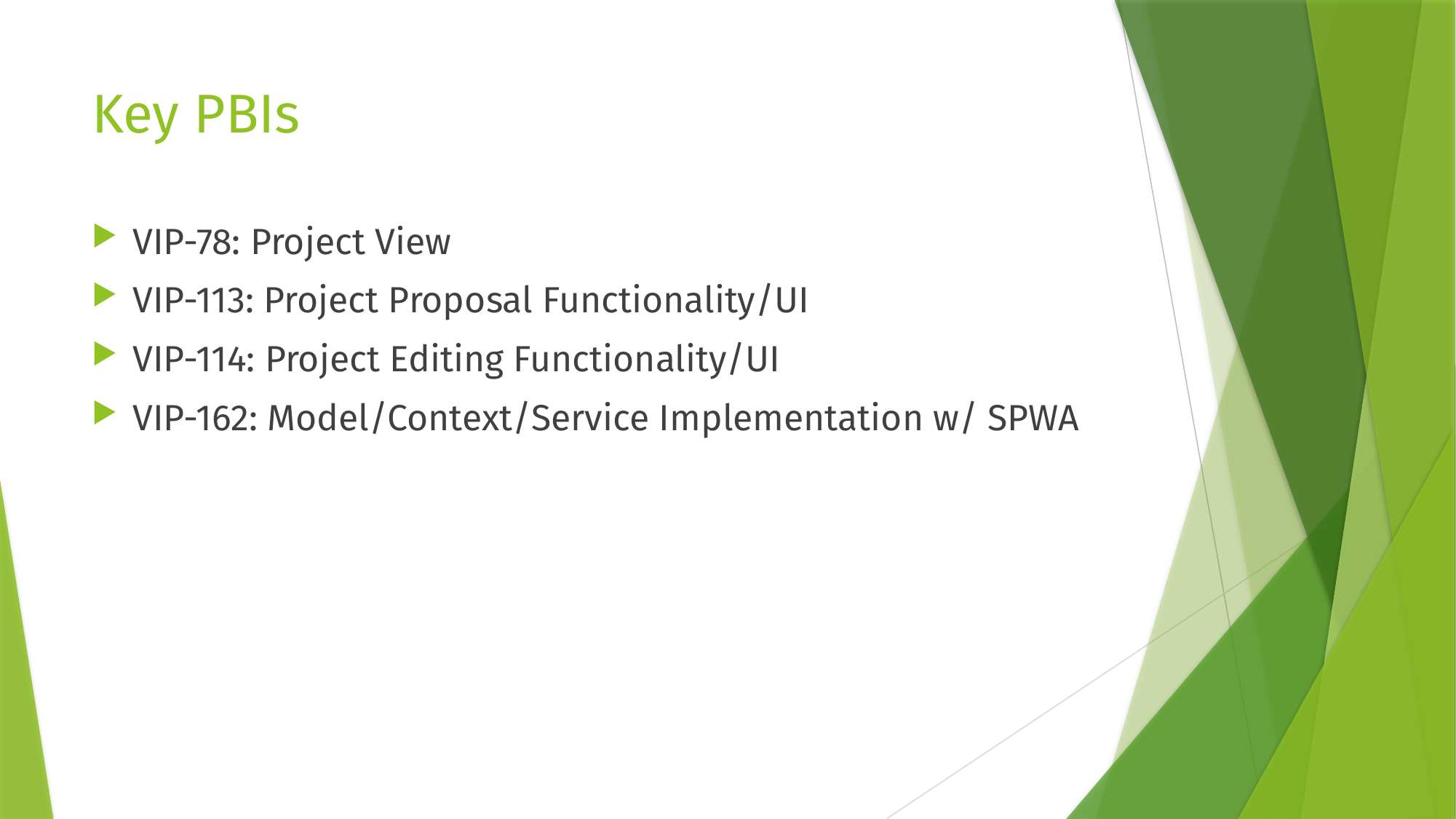

# Key PBIs
VIP-78: Project View
VIP-113: Project Proposal Functionality/UI
VIP-114: Project Editing Functionality/UI
VIP-162: Model/Context/Service Implementation w/ SPWA